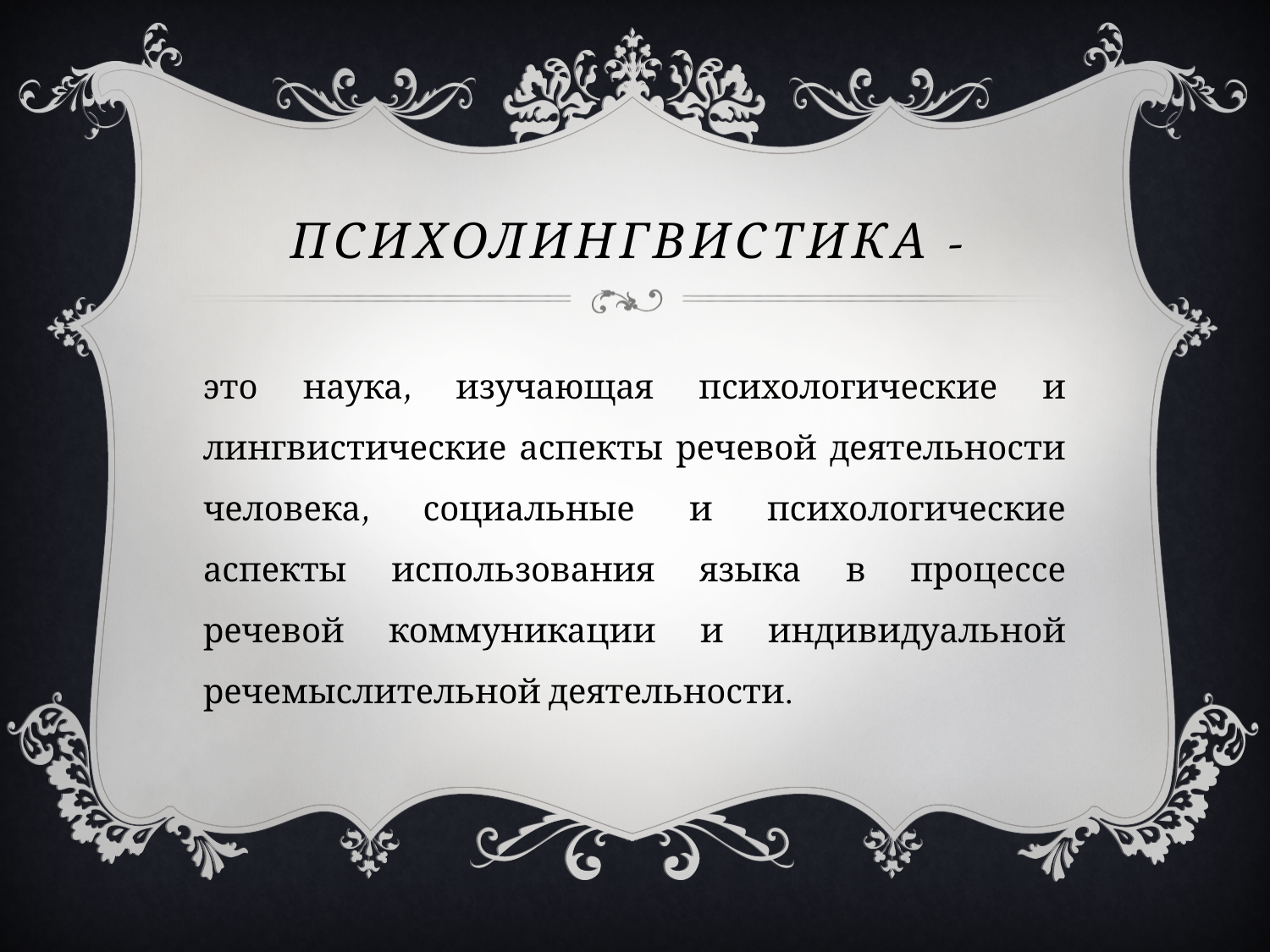

# Психолингвистика -
это наука, изучающая психологические и лингвистические аспекты речевой деятельности человека, социальные и психологические аспекты использования языка в процессе речевой коммуникации и индивидуальной речемыслительной деятельности.